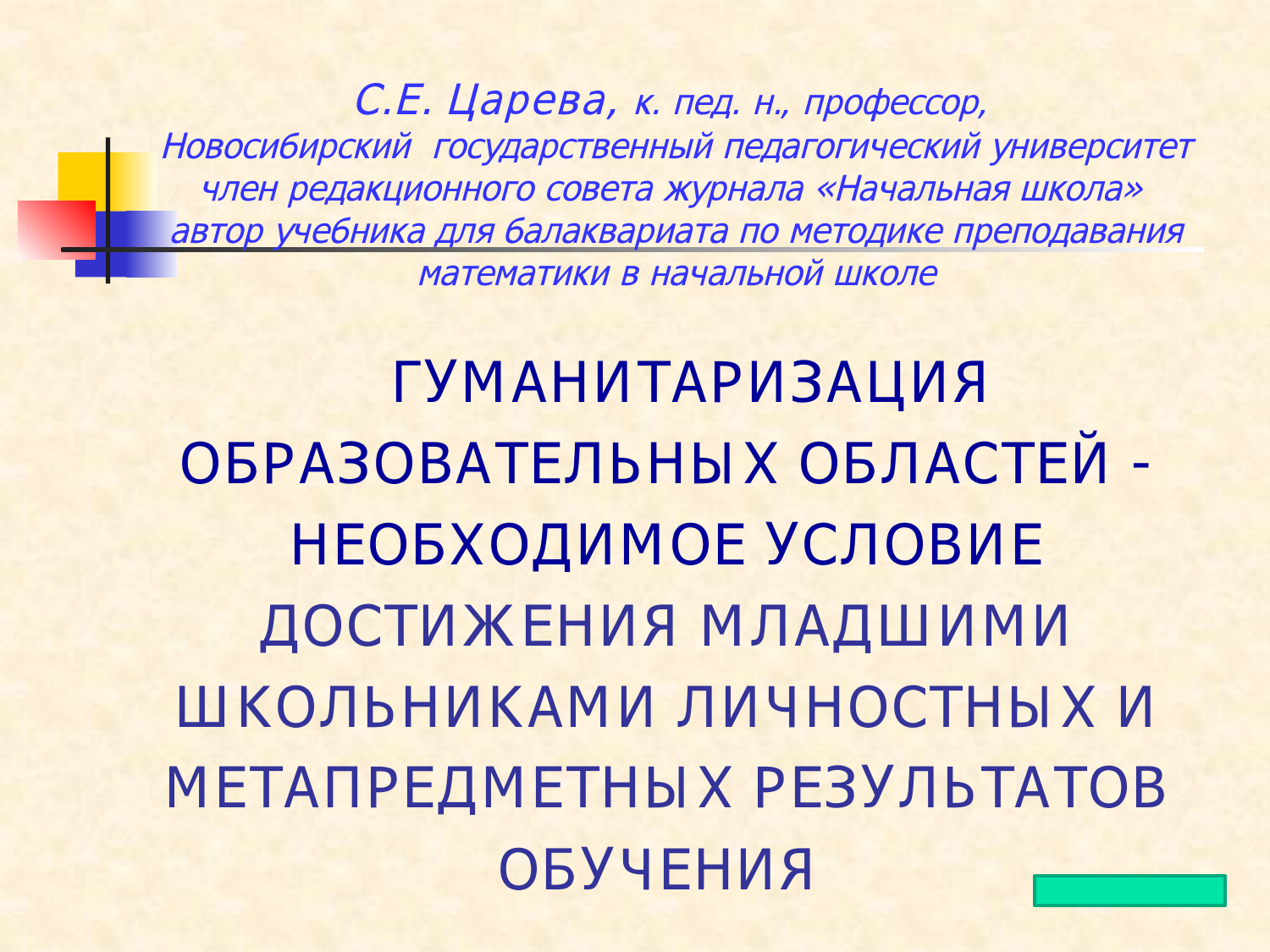

# С.Е. Царева, к. пед. н., профессор, Новосибирский  государственный педагогический университет член редакционного совета журнала «Начальная школа» автор учебника для балаквариата по методике преподавания математики в начальной школе
ГУМАНИТАРИЗАЦИЯ ОБРАЗОВАТЕЛЬНЫХ ОБЛАСТЕЙ - НЕОБХОДИМОЕ УСЛОВИЕ ДОСТИЖЕНИЯ МЛАДШИМИ ШКОЛЬНИКАМИ ЛИЧНОСТНЫХ И МЕТАПРЕДМЕТНЫХ РЕЗУЛЬТАТОВ ОБУЧЕНИЯ